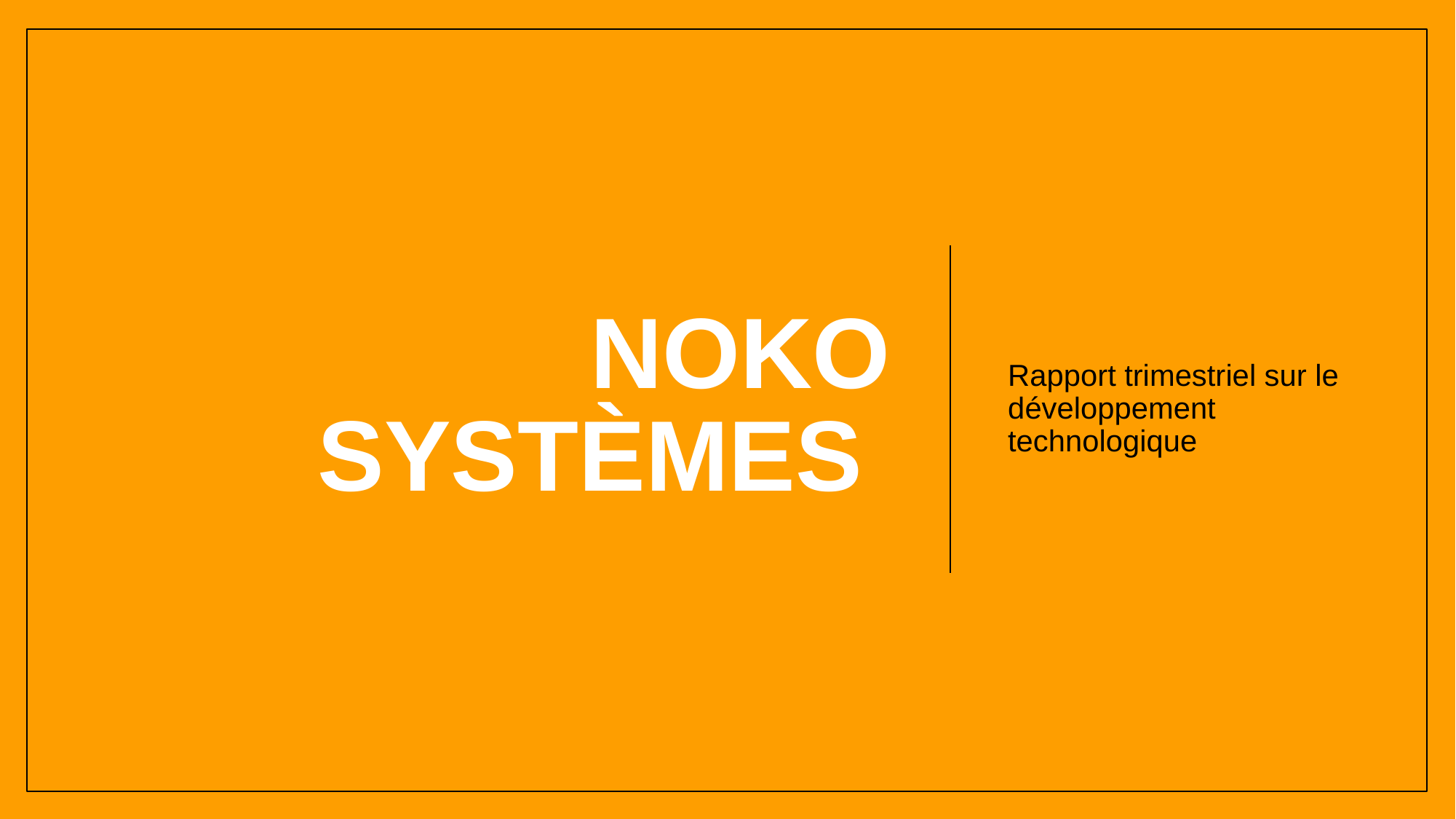

# NOKO SystÈmes
Rapport trimestriel sur le développement technologique